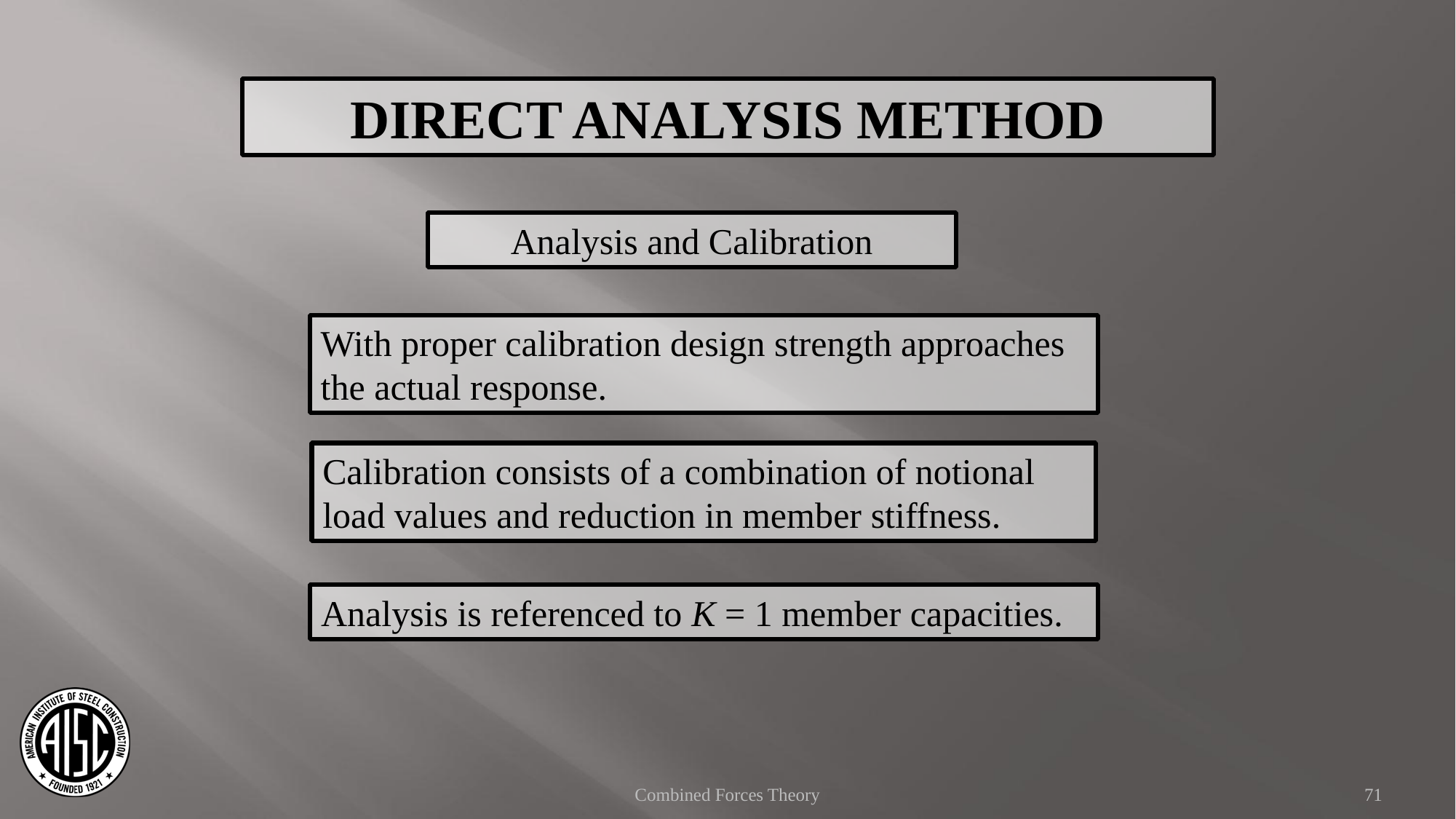

DIRECT ANALYSIS METHOD
Analysis and Calibration
With proper calibration design strength approaches the actual response.
Calibration consists of a combination of notional load values and reduction in member stiffness.
Analysis is referenced to K = 1 member capacities.
Combined Forces Theory
71